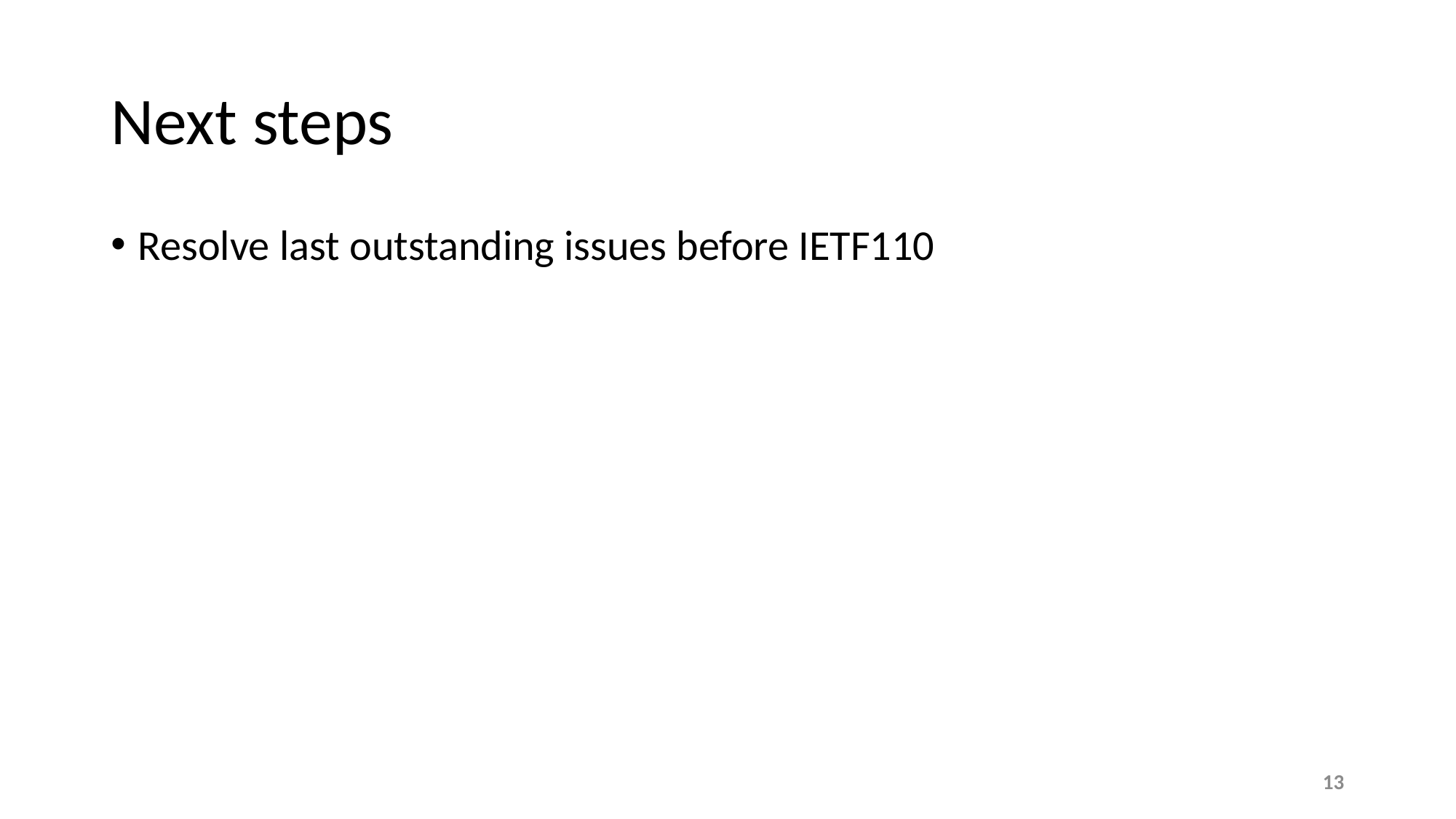

# Next steps
Resolve last outstanding issues before IETF110
13